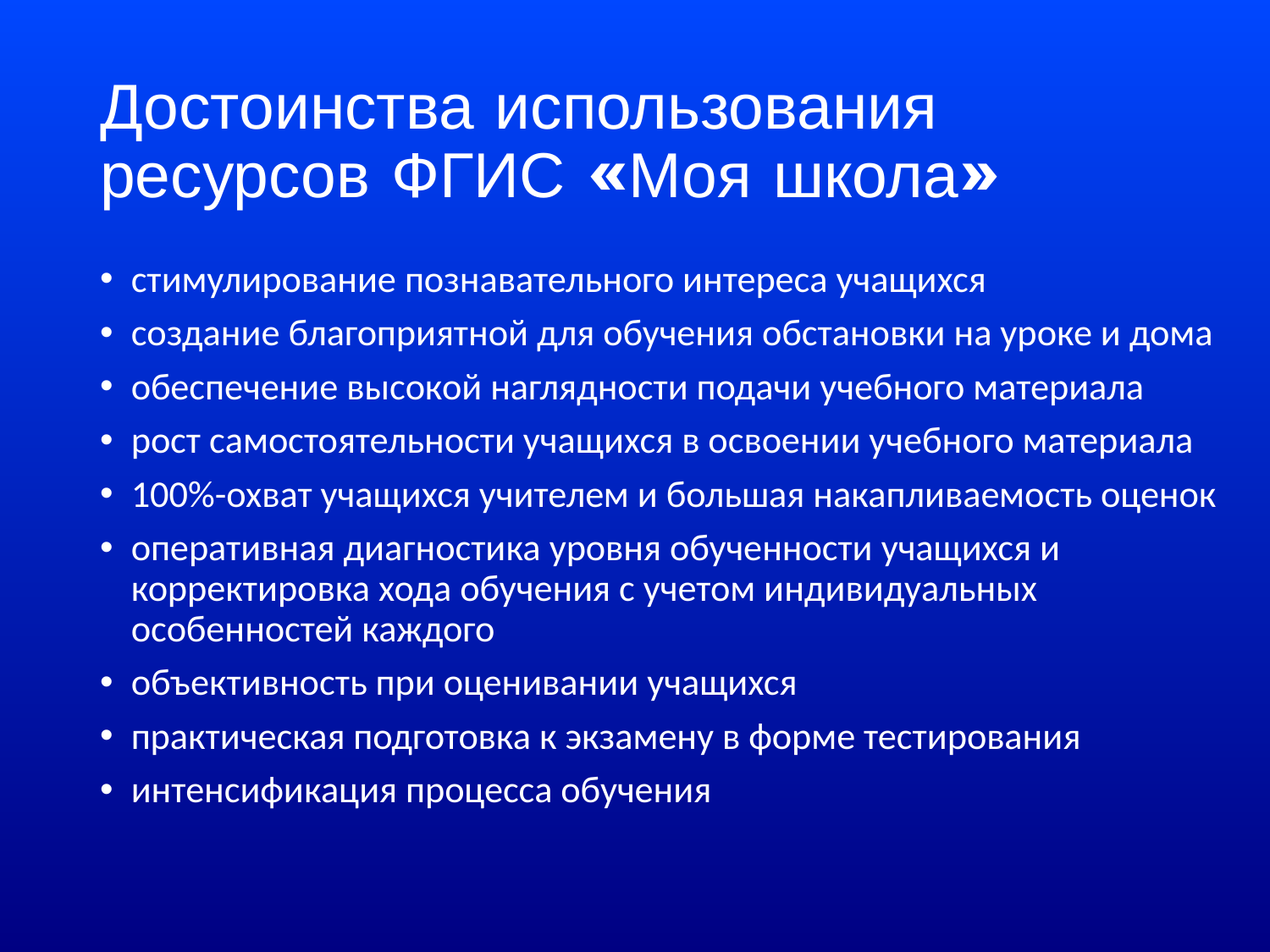

# Достоинства использования ресурсов ФГИС «Моя школа»
стимулирование познавательного интереса учащихся
создание благоприятной для обучения обстановки на уроке и дома
обеспечение высокой наглядности подачи учебного материала
рост самостоятельности учащихся в освоении учебного материала
100%-охват учащихся учителем и большая накапливаемость оценок
оперативная диагностика уровня обученности учащихся и корректировка хода обучения с учетом индивидуальных особенностей каждого
объективность при оценивании учащихся
практическая подготовка к экзамену в форме тестирования
интенсификация процесса обучения